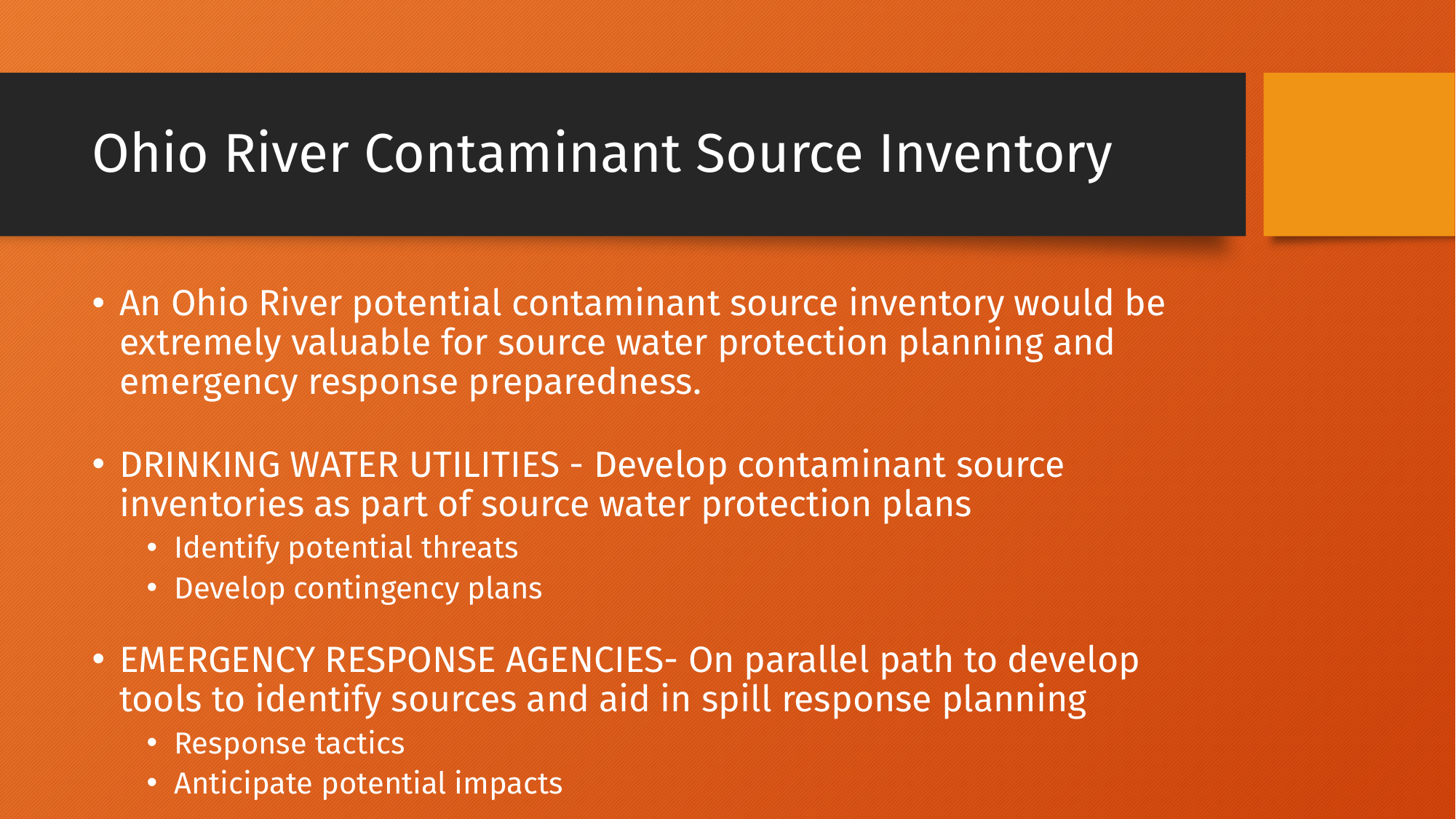

# Ohio River Contaminant Source Inventory
An Ohio River potential contaminant source inventory would be extremely valuable for source water protection planning and emergency response preparedness.

DRINKING WATER UTILITIES - Develop contaminant source inventories as part of source water protection plans
Identify potential threats
Develop contingency plans

EMERGENCY RESPONSE AGENCIES- On parallel path to develop tools to identify sources and aid in spill response planning
Response tactics
Anticipate potential impacts